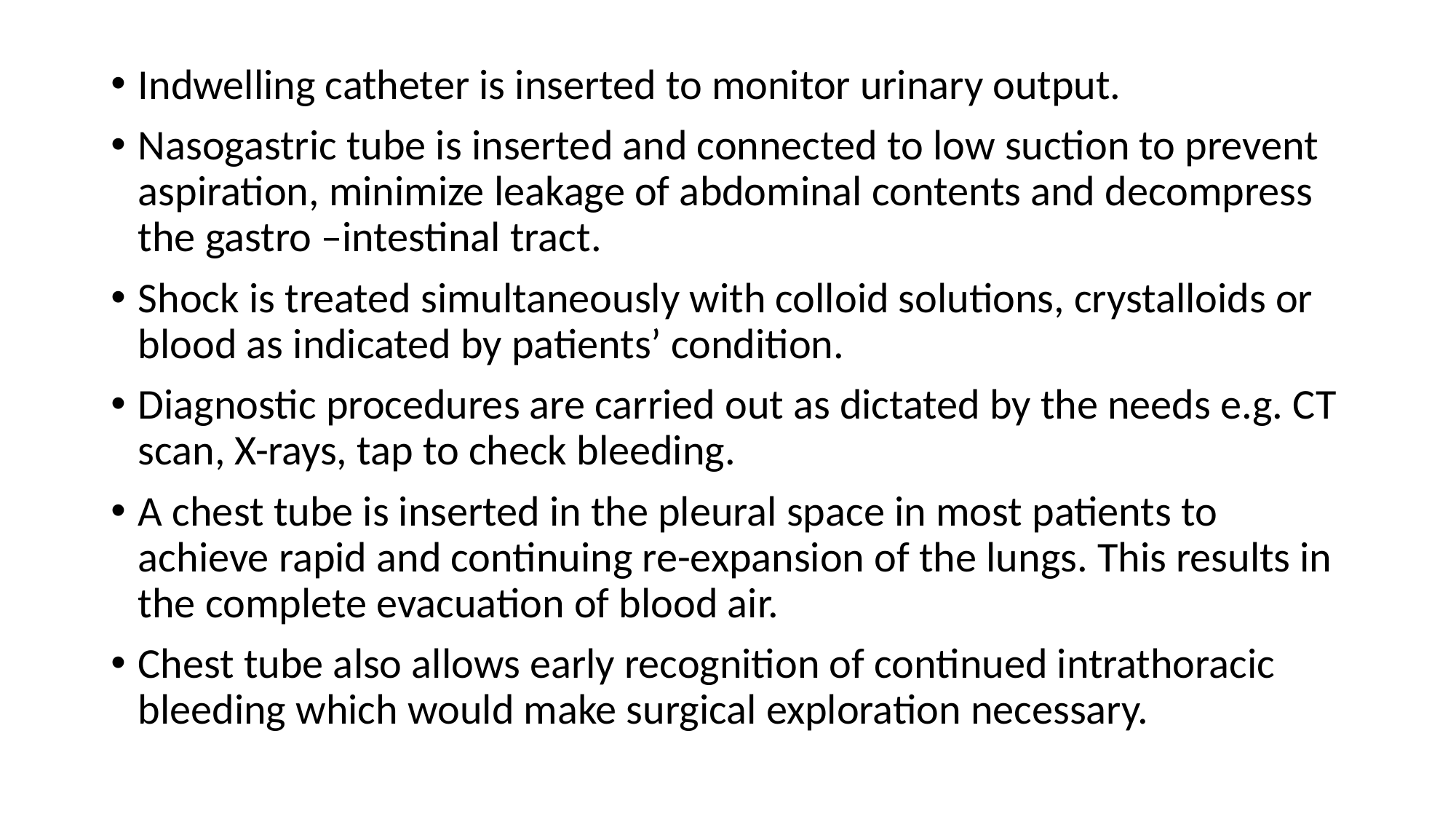

Indwelling catheter is inserted to monitor urinary output.
Nasogastric tube is inserted and connected to low suction to prevent aspiration, minimize leakage of abdominal contents and decompress the gastro –intestinal tract.
Shock is treated simultaneously with colloid solutions, crystalloids or blood as indicated by patients’ condition.
Diagnostic procedures are carried out as dictated by the needs e.g. CT scan, X-rays, tap to check bleeding.
A chest tube is inserted in the pleural space in most patients to achieve rapid and continuing re-expansion of the lungs. This results in the complete evacuation of blood air.
Chest tube also allows early recognition of continued intrathoracic bleeding which would make surgical exploration necessary.